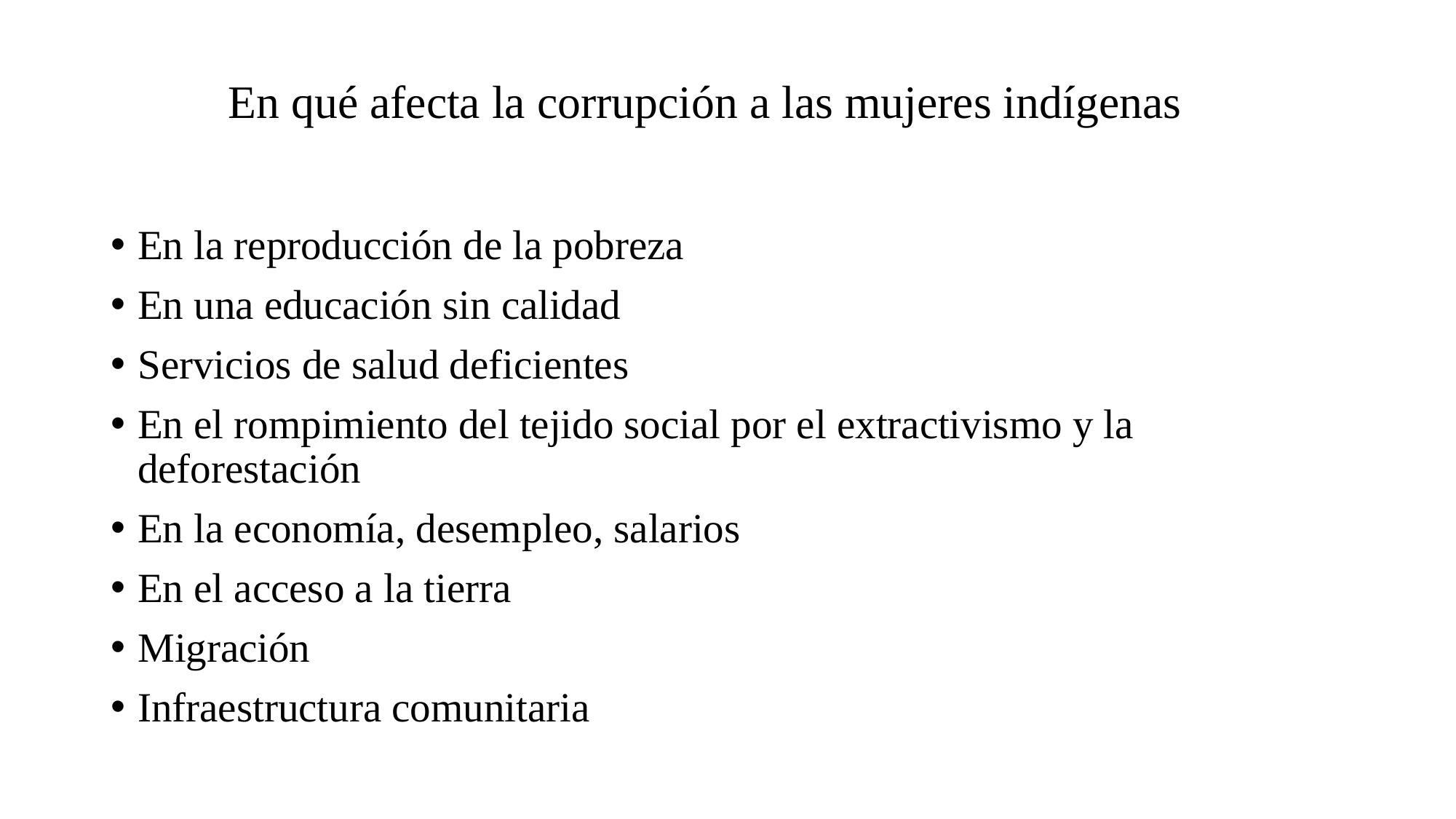

# En qué afecta la corrupción a las mujeres indígenas
En la reproducción de la pobreza
En una educación sin calidad
Servicios de salud deficientes
En el rompimiento del tejido social por el extractivismo y la deforestación
En la economía, desempleo, salarios
En el acceso a la tierra
Migración
Infraestructura comunitaria